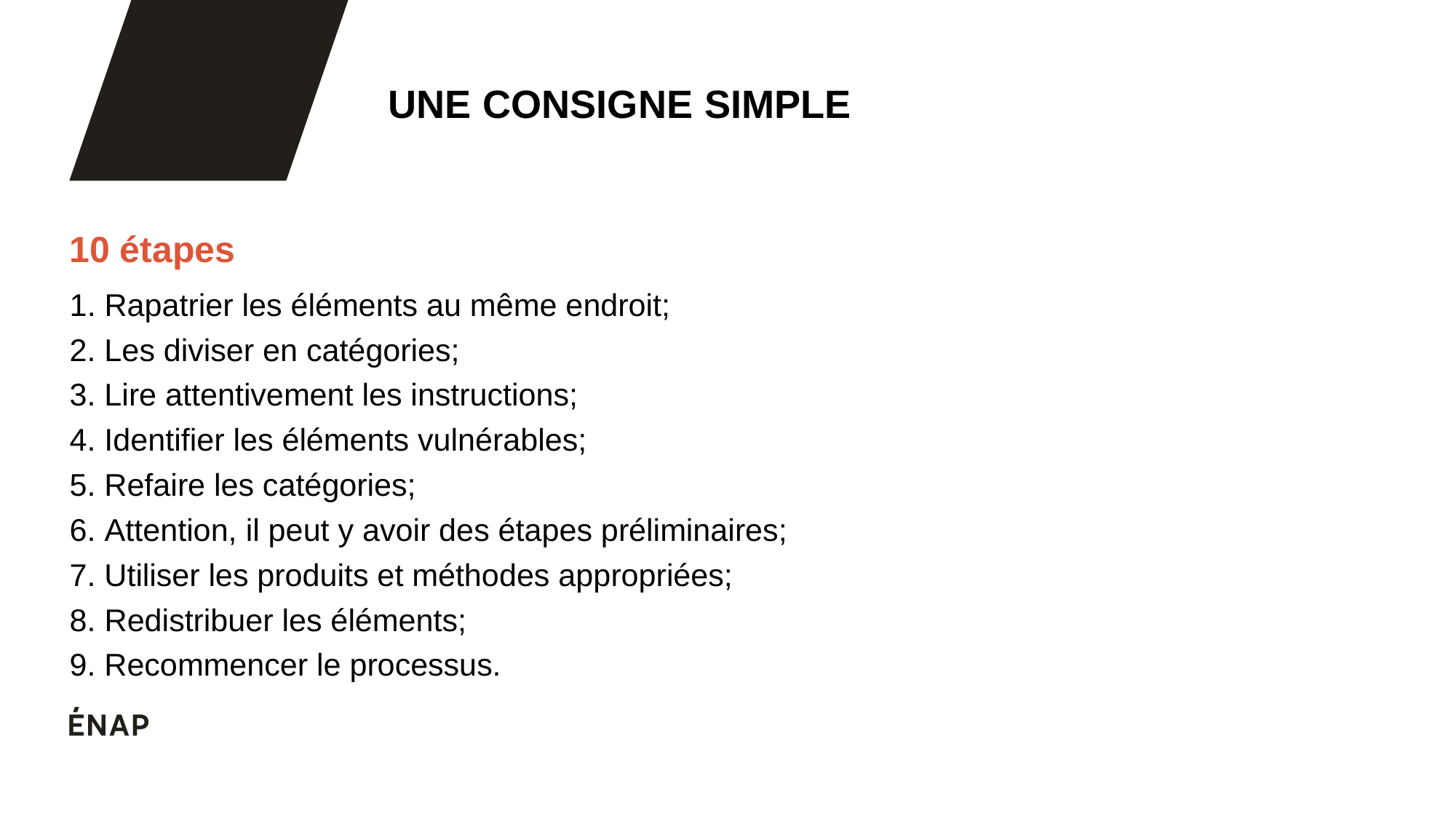

# Une consigne simple
10 étapes
1. Rapatrier les éléments au même endroit;
2. Les diviser en catégories;
3. Lire attentivement les instructions;
4. Identifier les éléments vulnérables;
5. Refaire les catégories;
6. Attention, il peut y avoir des étapes préliminaires;
7. Utiliser les produits et méthodes appropriées;
8. Redistribuer les éléments;
9. Recommencer le processus.